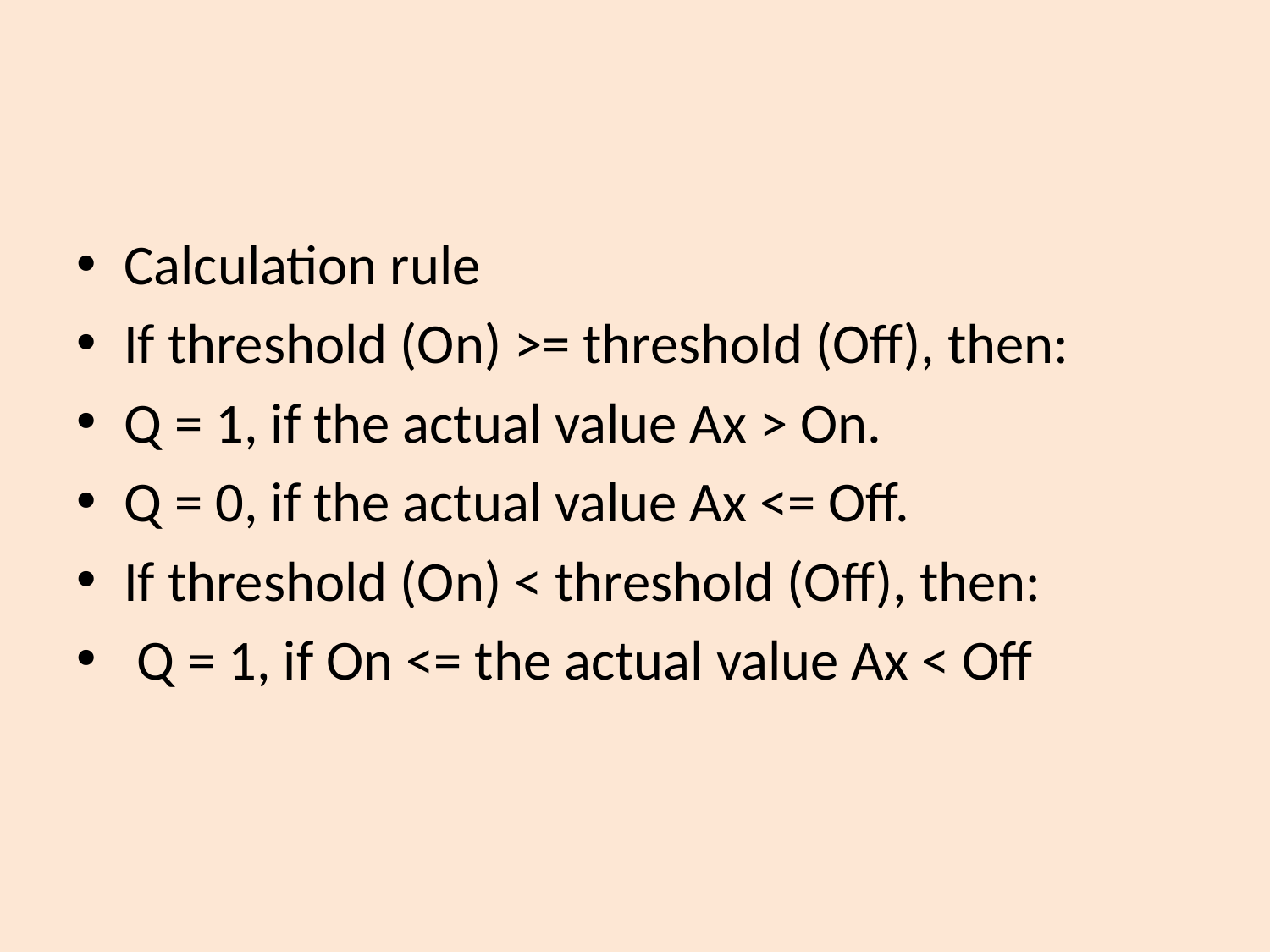

#
Calculation rule
If threshold (On) >= threshold (Off), then:
Q = 1, if the actual value Ax > On.
Q = 0, if the actual value Ax <= Off.
If threshold (On) < threshold (Off), then:
 Q = 1, if On <= the actual value Ax < Off